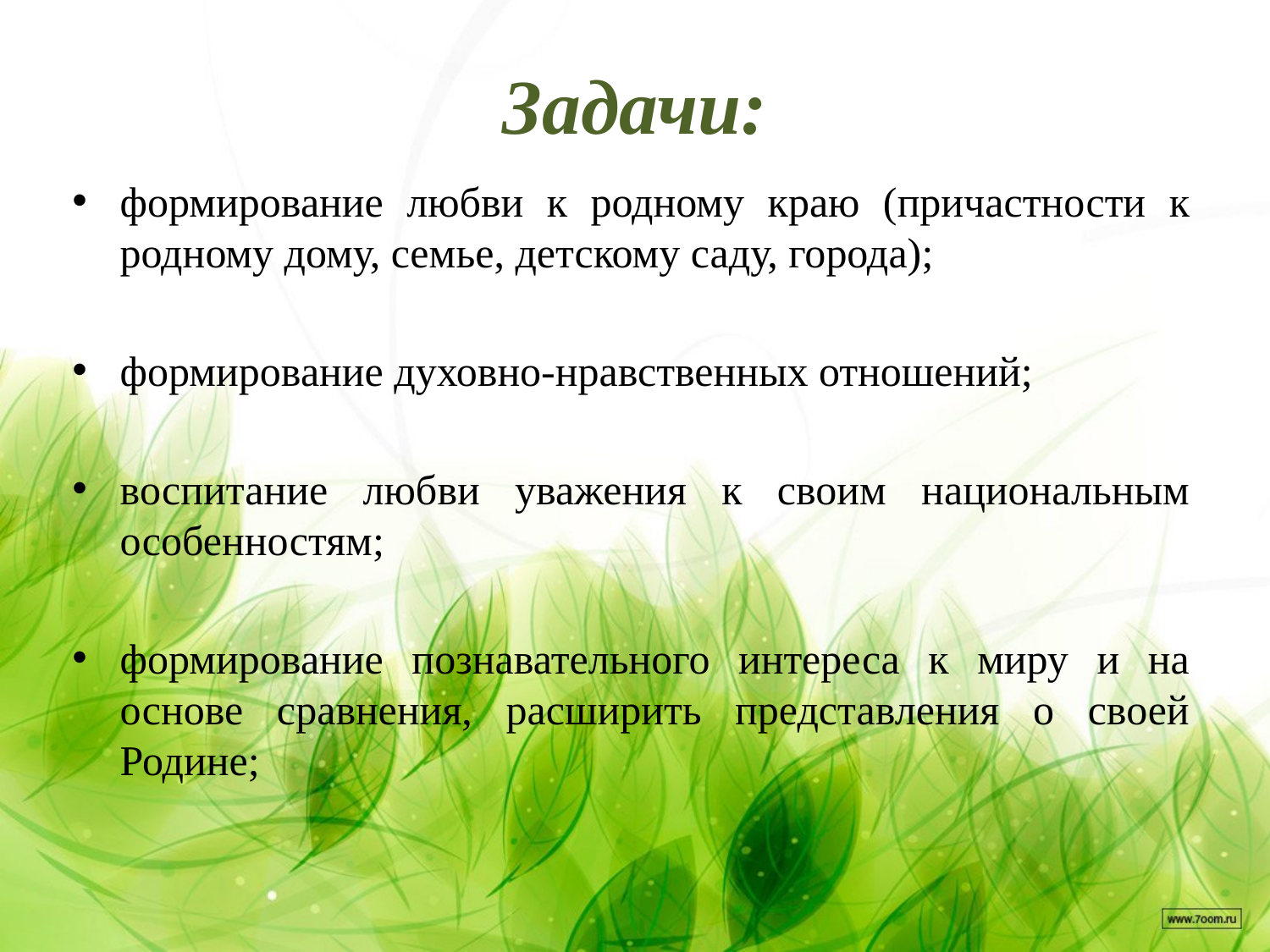

# Задачи:
формирование любви к родному краю (причастности к родному дому, семье, детскому саду, города);

формирование духовно-нравственных отношений;

воспитание любви уважения к своим национальным особенностям;

формирование познавательного интереса к миру и на основе сравнения, расширить представления о своей Родине;